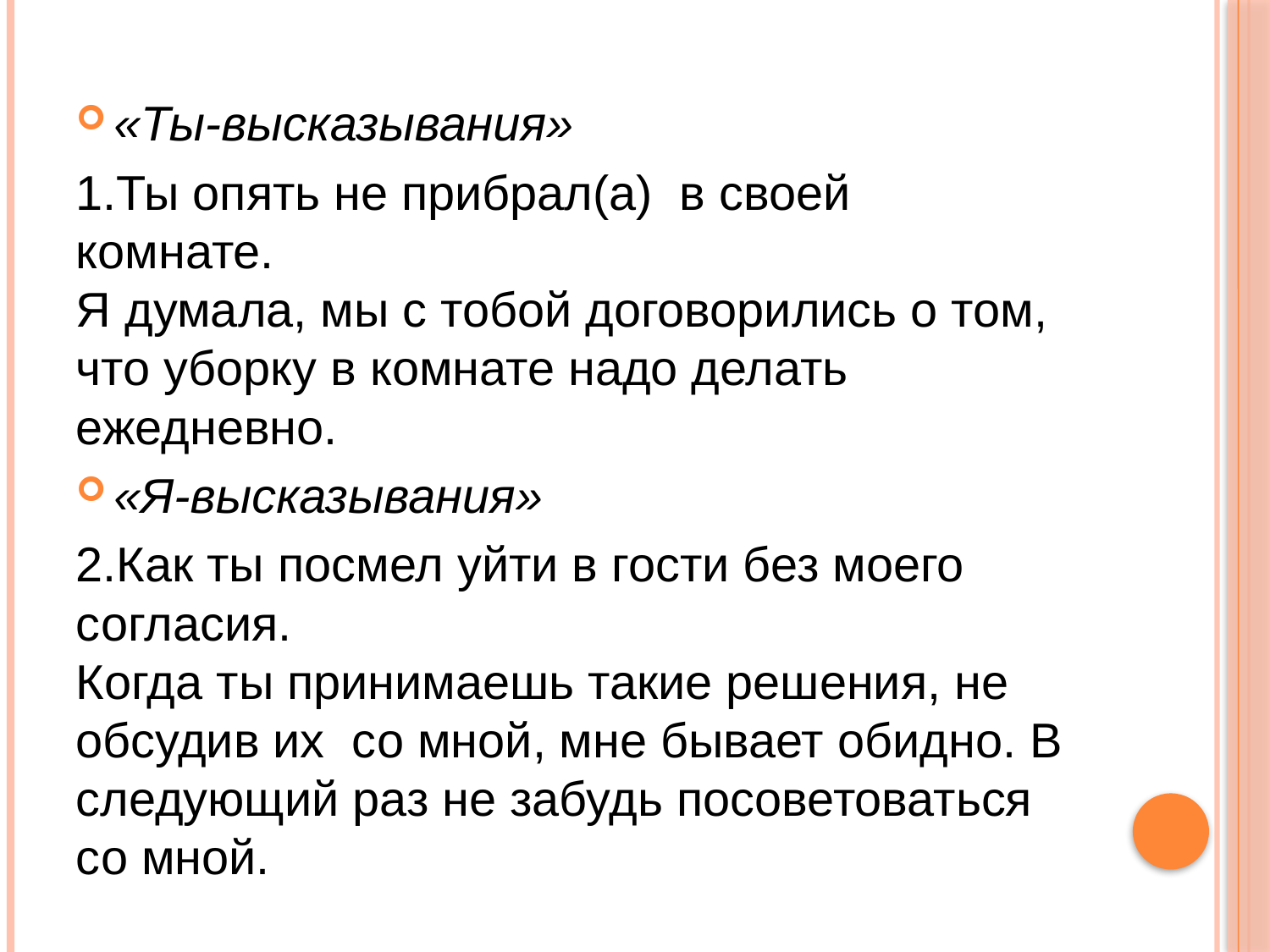

«Ты-высказывания»
1.Ты опять не прибрал(а)  в своей комнате.        
Я думала, мы с тобой договорились о том, что уборку в комнате надо делать ежедневно.
«Я-высказывания»
2.Как ты посмел уйти в гости без моего согласия.     
Когда ты принимаешь такие решения, не обсудив их  со мной, мне бывает обидно. В следующий раз не забудь посоветоваться со мной.